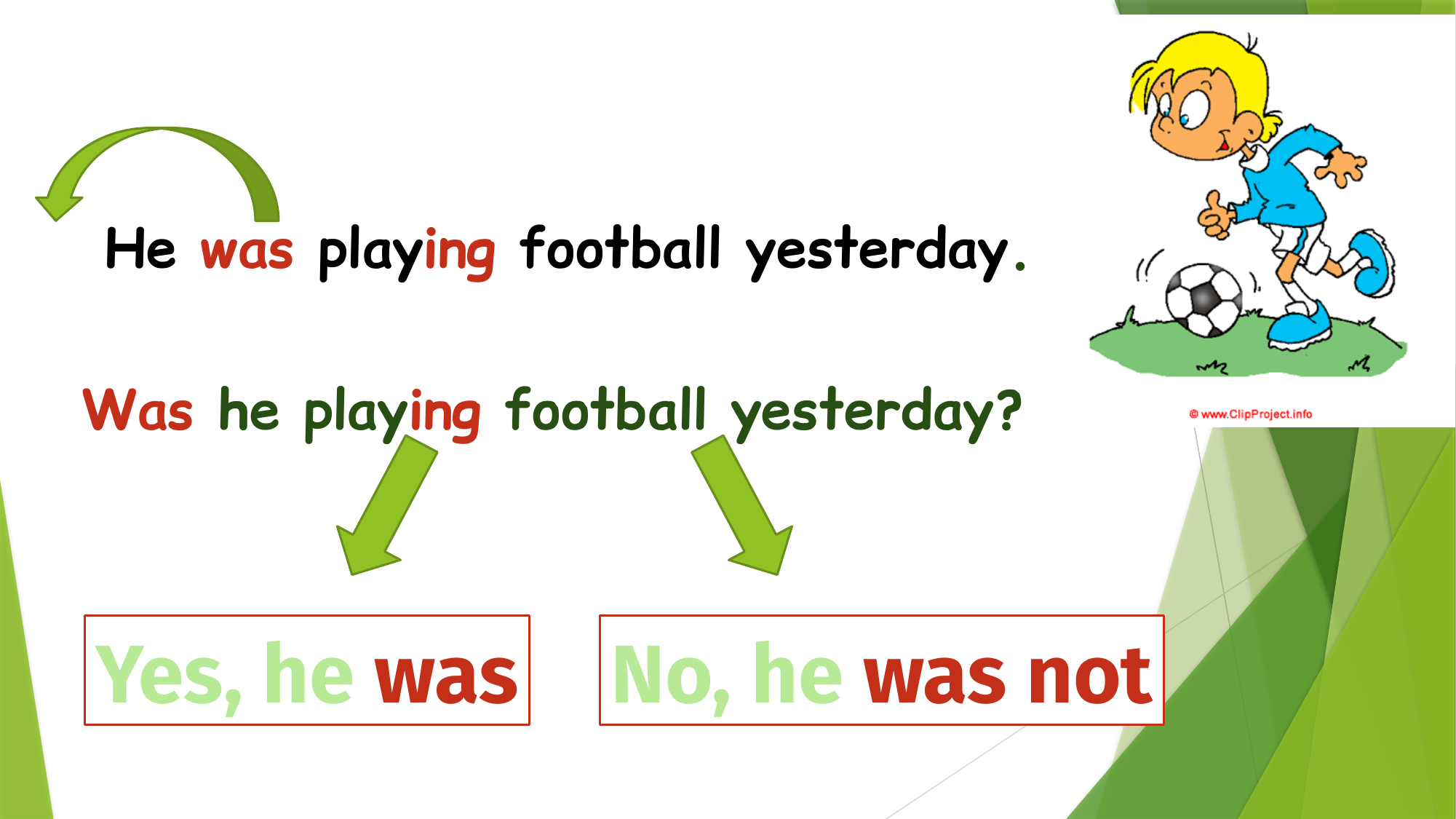

He was playing football yesterday.

Was he playing football yesterday?

Yes, he was
No, he was not